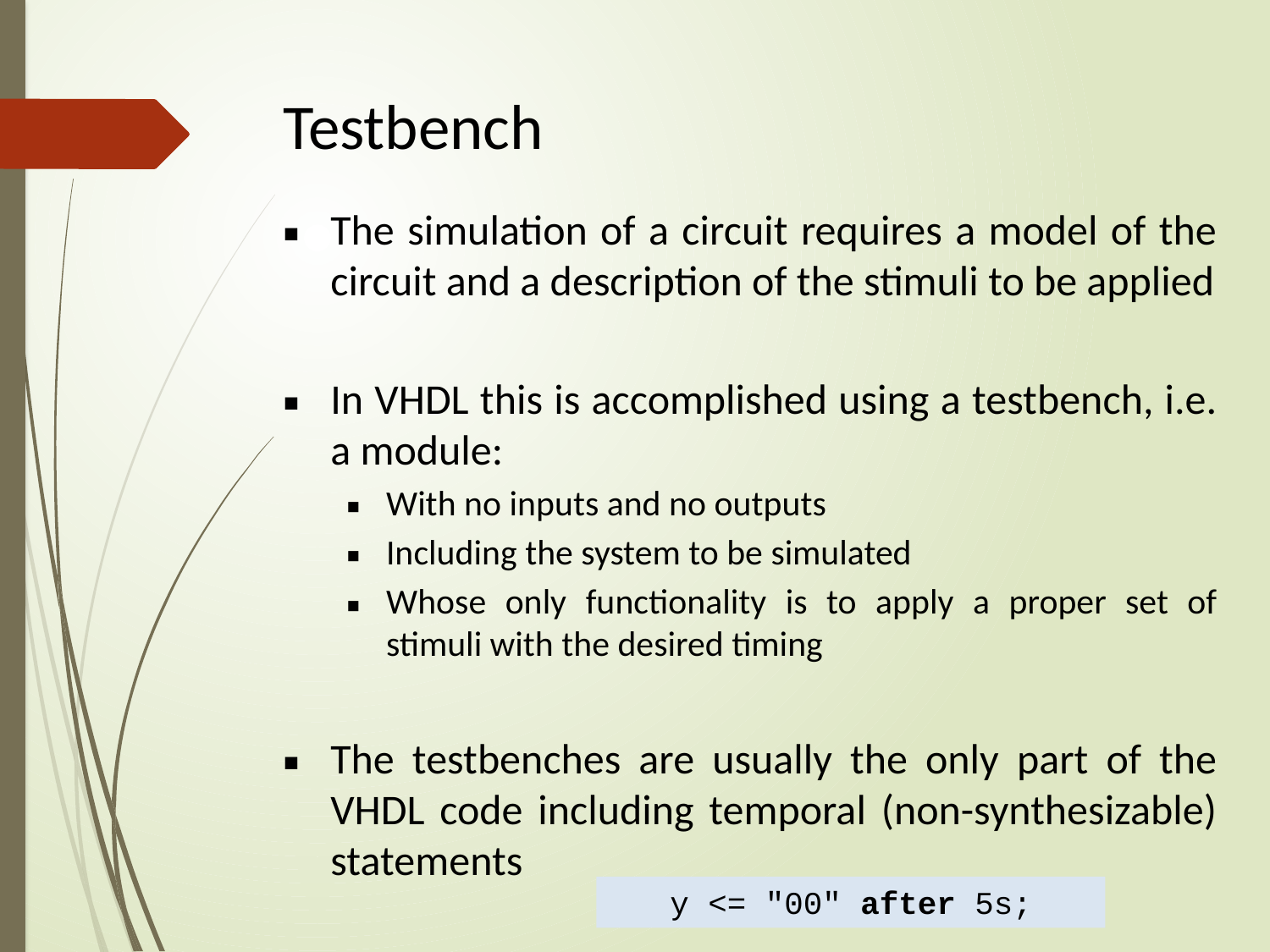

# Testbench
The simulation of a circuit requires a model of the circuit and a description of the stimuli to be applied

In VHDL this is accomplished using a testbench, i.e. a module:
With no inputs and no outputs
Including the system to be simulated
Whose only functionality is to apply a proper set of stimuli with the desired timing

The testbenches are usually the only part of the VHDL code including temporal (non-synthesizable) statements
y <= "00" after 5s;